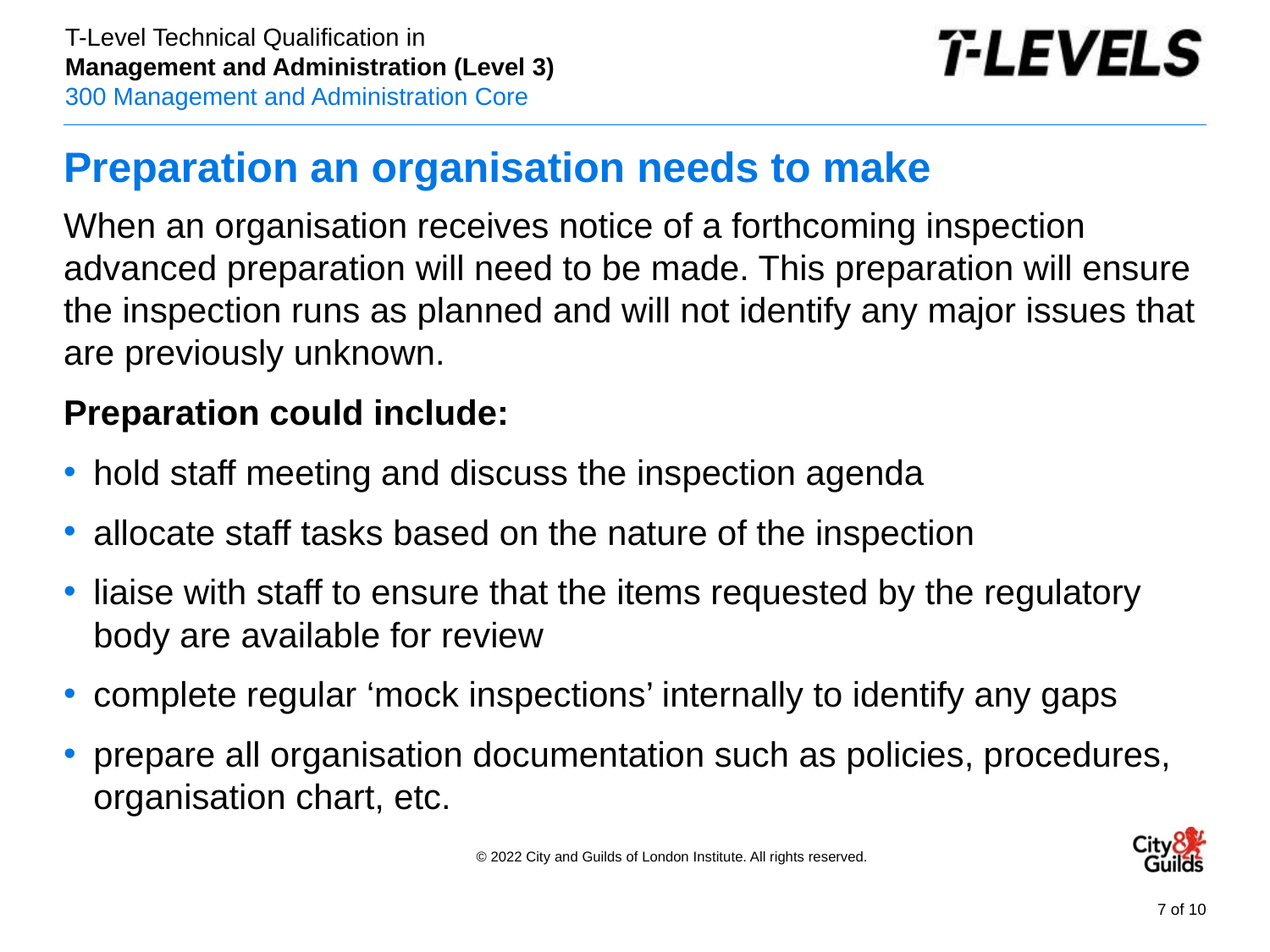

# Preparation an organisation needs to make
When an organisation receives notice of a forthcoming inspection advanced preparation will need to be made. This preparation will ensure the inspection runs as planned and will not identify any major issues that are previously unknown.
Preparation could include:
hold staff meeting and discuss the inspection agenda
allocate staff tasks based on the nature of the inspection
liaise with staff to ensure that the items requested by the regulatory body are available for review
complete regular ‘mock inspections’ internally to identify any gaps
prepare all organisation documentation such as policies, procedures, organisation chart, etc.